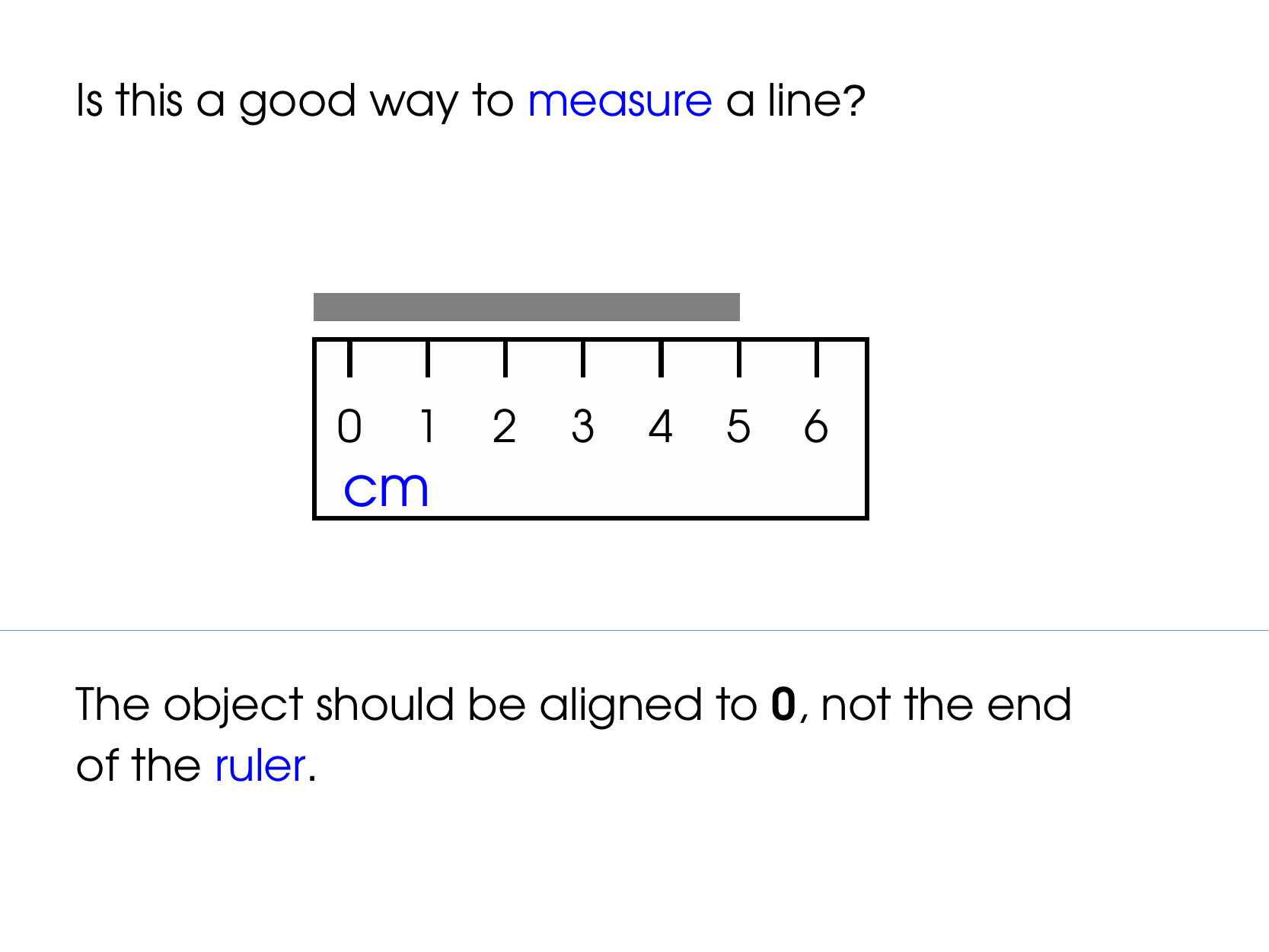

Is this a good way to measure a line?

0
1
2
3
4
5
6
cm
The object should be aligned to 0, not the end
of the ruler.